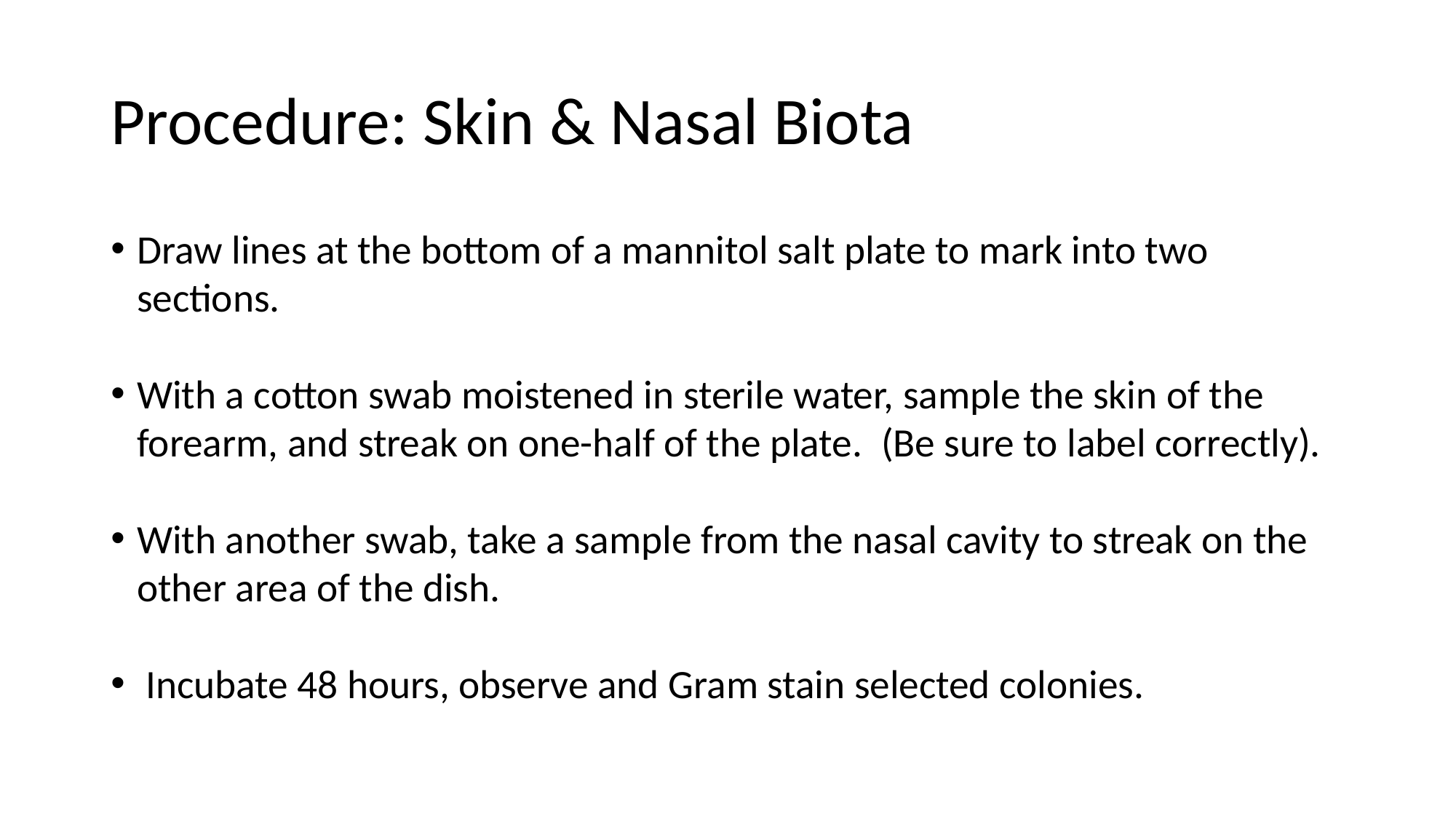

# Procedure: Skin & Nasal Biota
Draw lines at the bottom of a mannitol salt plate to mark into two sections.
With a cotton swab moistened in sterile water, sample the skin of the forearm, and streak on one-half of the plate.  (Be sure to label correctly).
With another swab, take a sample from the nasal cavity to streak on the other area of the dish.
 Incubate 48 hours, observe and Gram stain selected colonies.